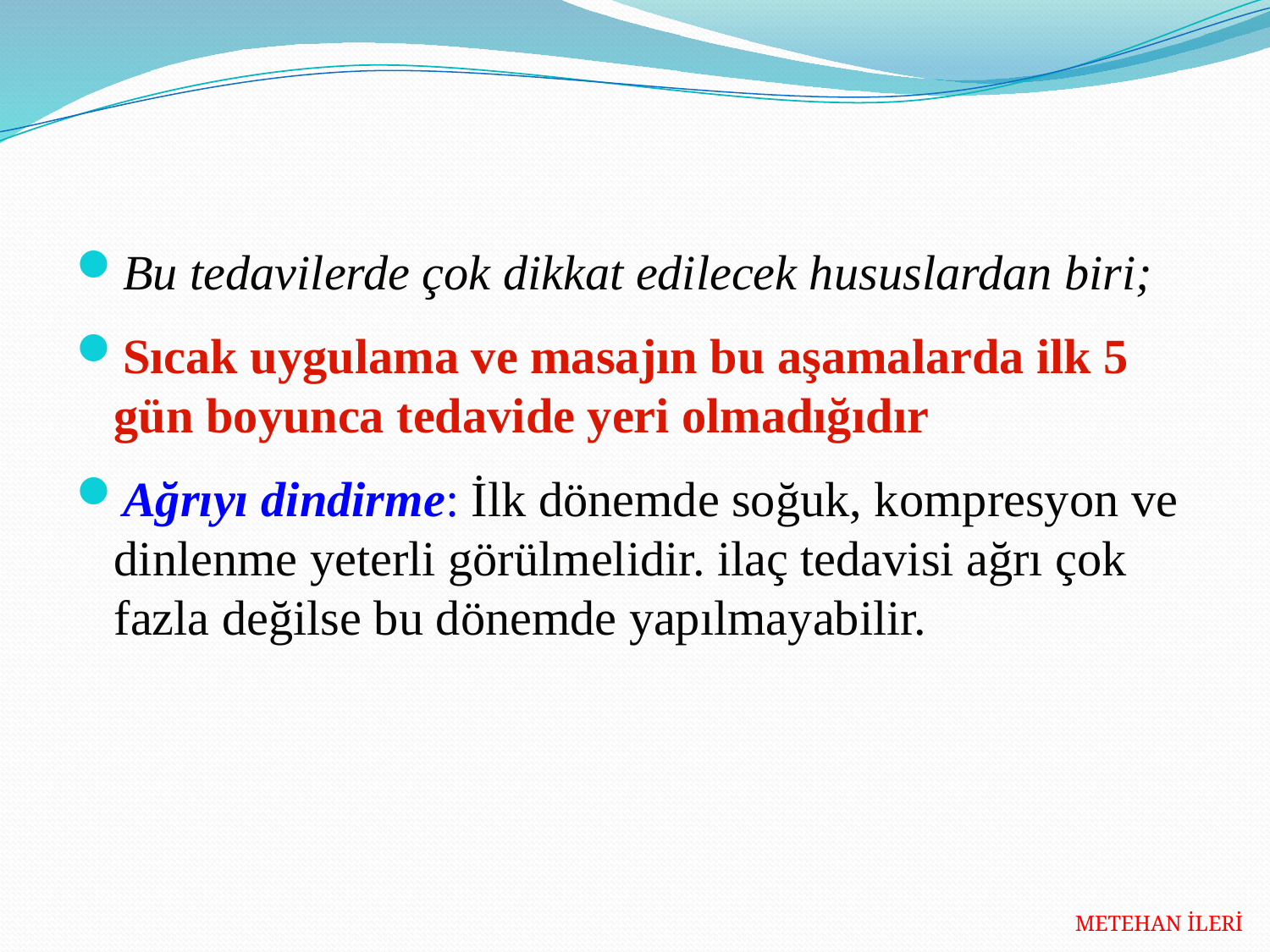

Bu tedavilerde çok dikkat edilecek hususlardan biri;
Sıcak uygulama ve masajın bu aşamalarda ilk 5 gün boyunca tedavide yeri olmadığıdır
Ağrıyı dindirme: İlk dönemde soğuk, kompresyon ve dinlenme yeterli görülmelidir. ilaç tedavisi ağrı çok fazla değilse bu dönemde yapılmayabilir.

METEHAN İLERİ